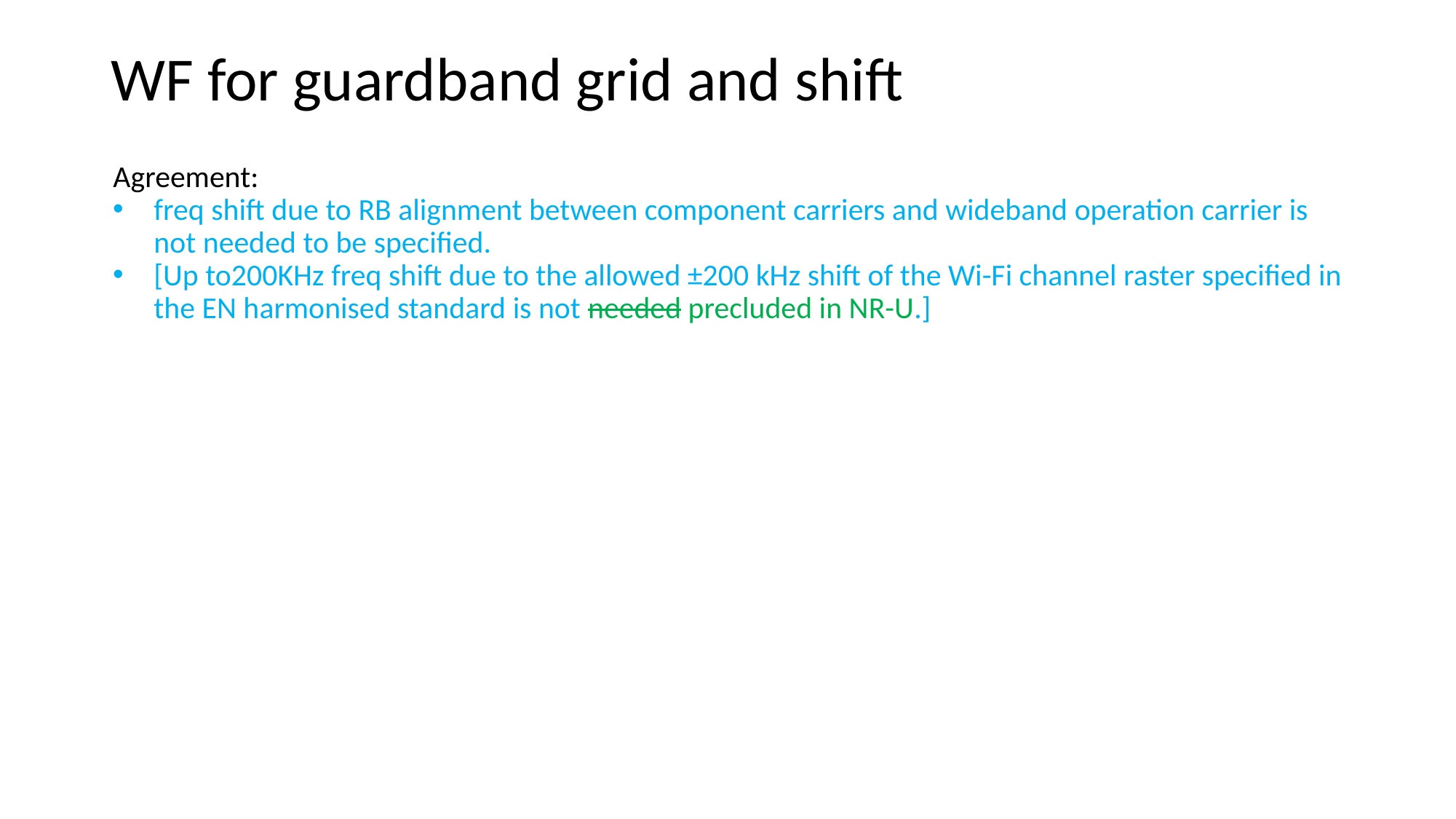

# WF for guardband grid and shift

Agreement:
freq shift due to RB alignment between component carriers and wideband operation carrier is not needed to be specified.
[Up to200KHz freq shift due to the allowed ±200 kHz shift of the Wi-Fi channel raster specified in the EN harmonised standard is not needed precluded in NR-U.]

2